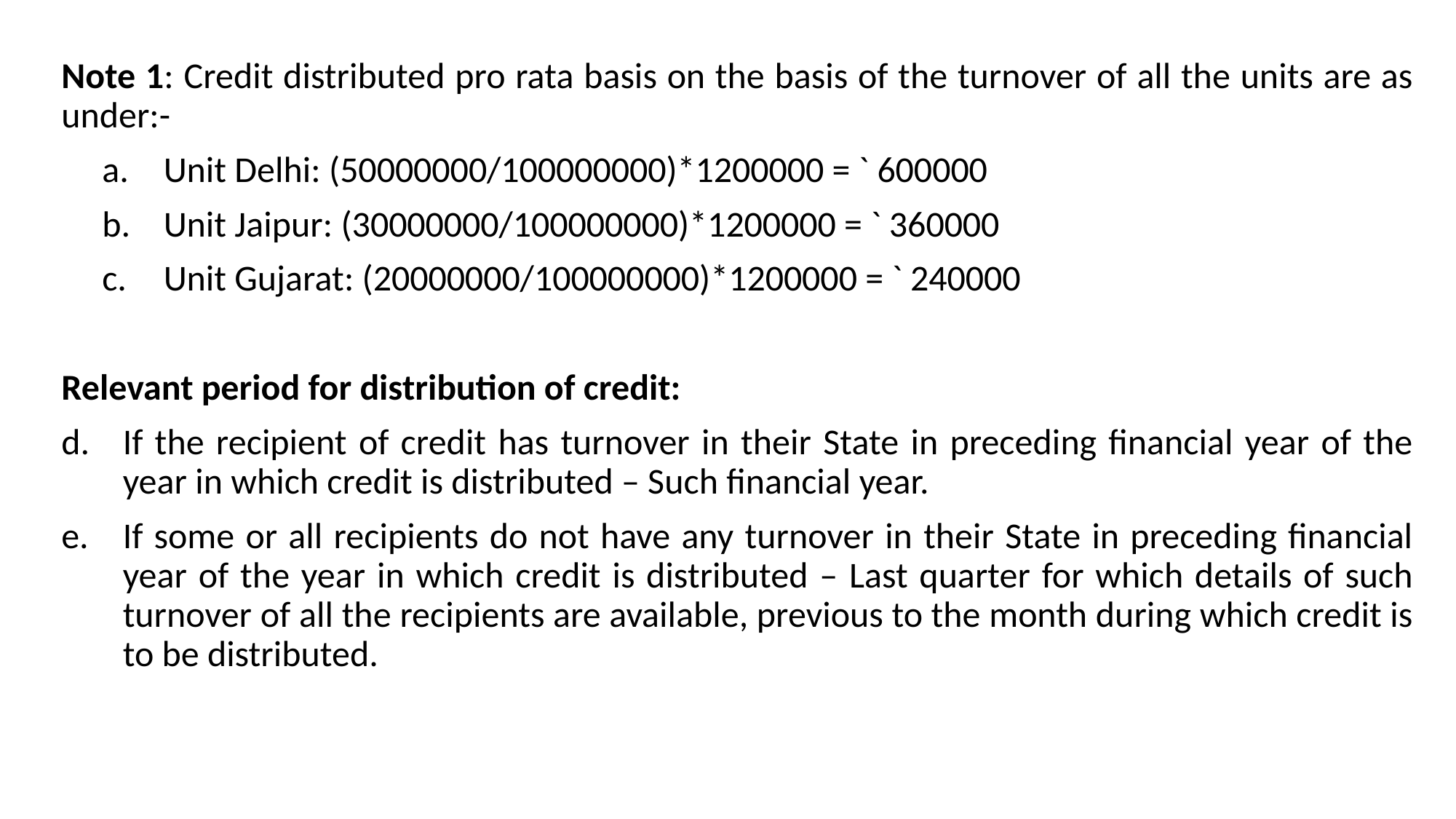

Note 1: Credit distributed pro rata basis on the basis of the turnover of all the units are as under:-
Unit Delhi: (50000000/100000000)*1200000 = ` 600000
Unit Jaipur: (30000000/100000000)*1200000 = ` 360000
Unit Gujarat: (20000000/100000000)*1200000 = ` 240000

Relevant period for distribution of credit:
If the recipient of credit has turnover in their State in preceding financial year of the year in which credit is distributed – Such financial year.
If some or all recipients do not have any turnover in their State in preceding financial year of the year in which credit is distributed – Last quarter for which details of such turnover of all the recipients are available, previous to the month during which credit is to be distributed.